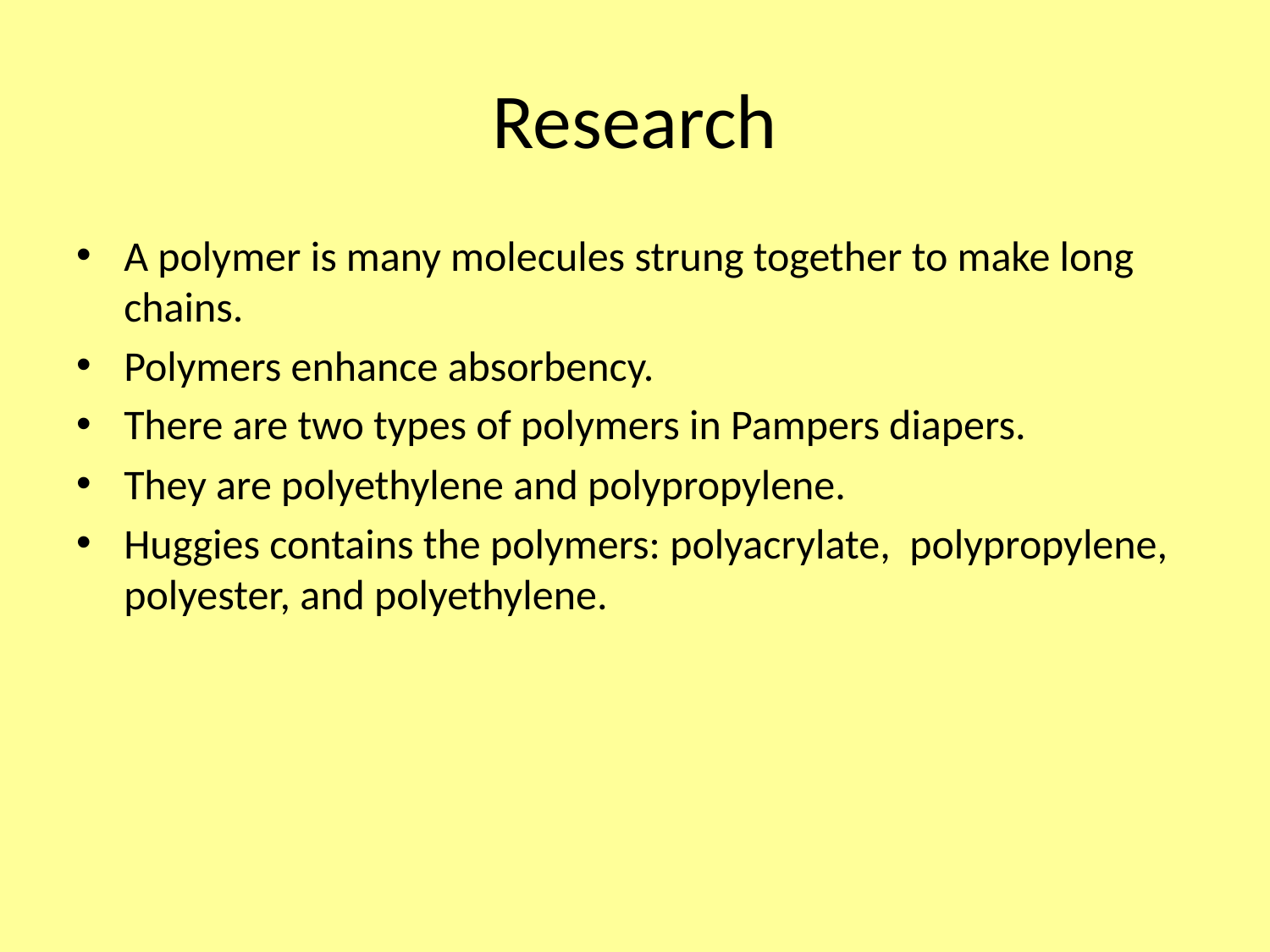

# Research
A polymer is many molecules strung together to make long chains.
Polymers enhance absorbency.
There are two types of polymers in Pampers diapers.
They are polyethylene and polypropylene.
Huggies contains the polymers: polyacrylate,  polypropylene, polyester, and polyethylene.